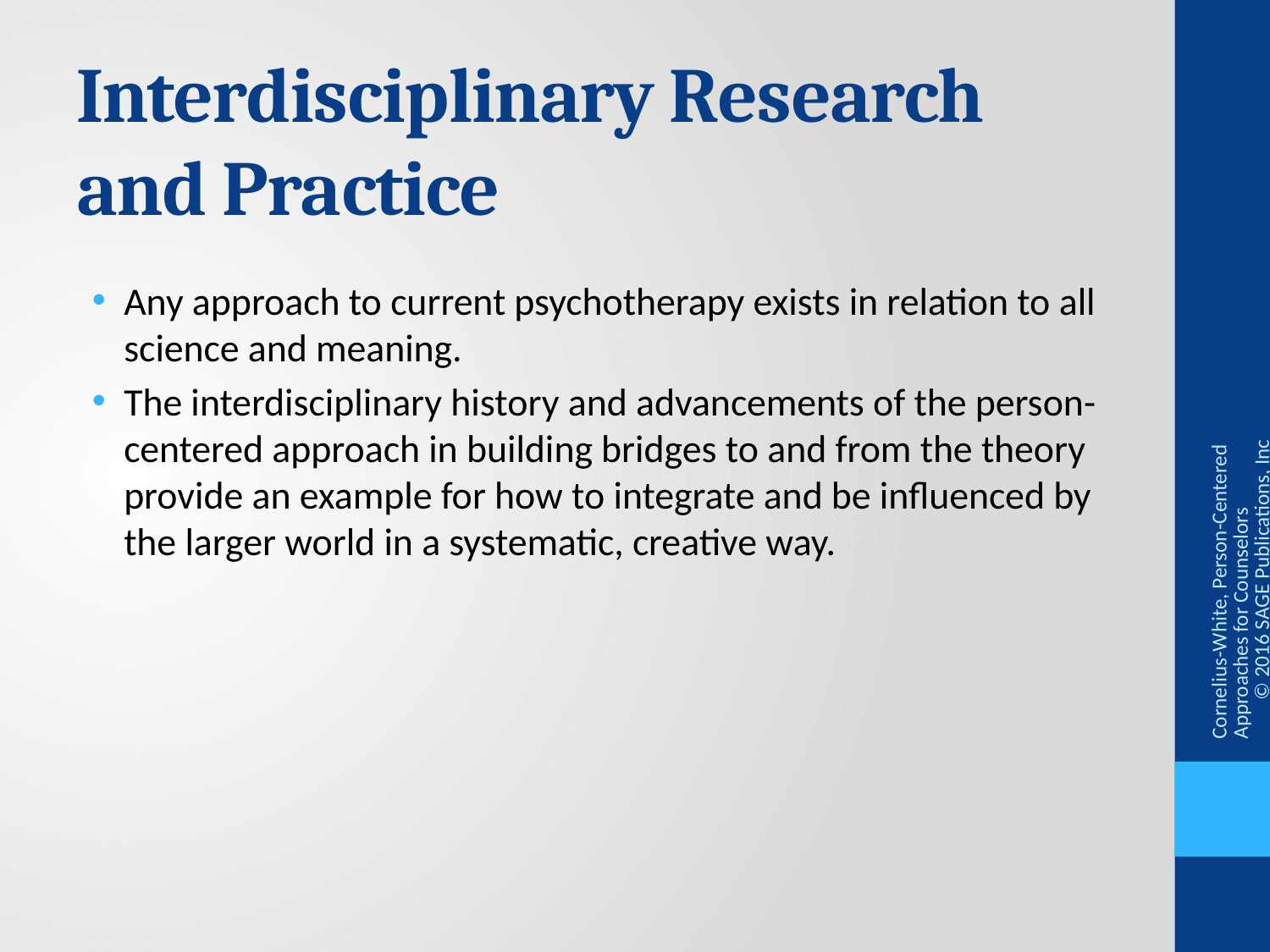

# Interdisciplinary Research and Practice
Any approach to current psychotherapy exists in relation to all science and meaning.
The interdisciplinary history and advancements of the person-centered approach in building bridges to and from the theory provide an example for how to integrate and be influenced by the larger world in a systematic, creative way.

Cornelius-White, Person-Centered Approaches for Counselors                      © 2016 SAGE Publications, Inc.